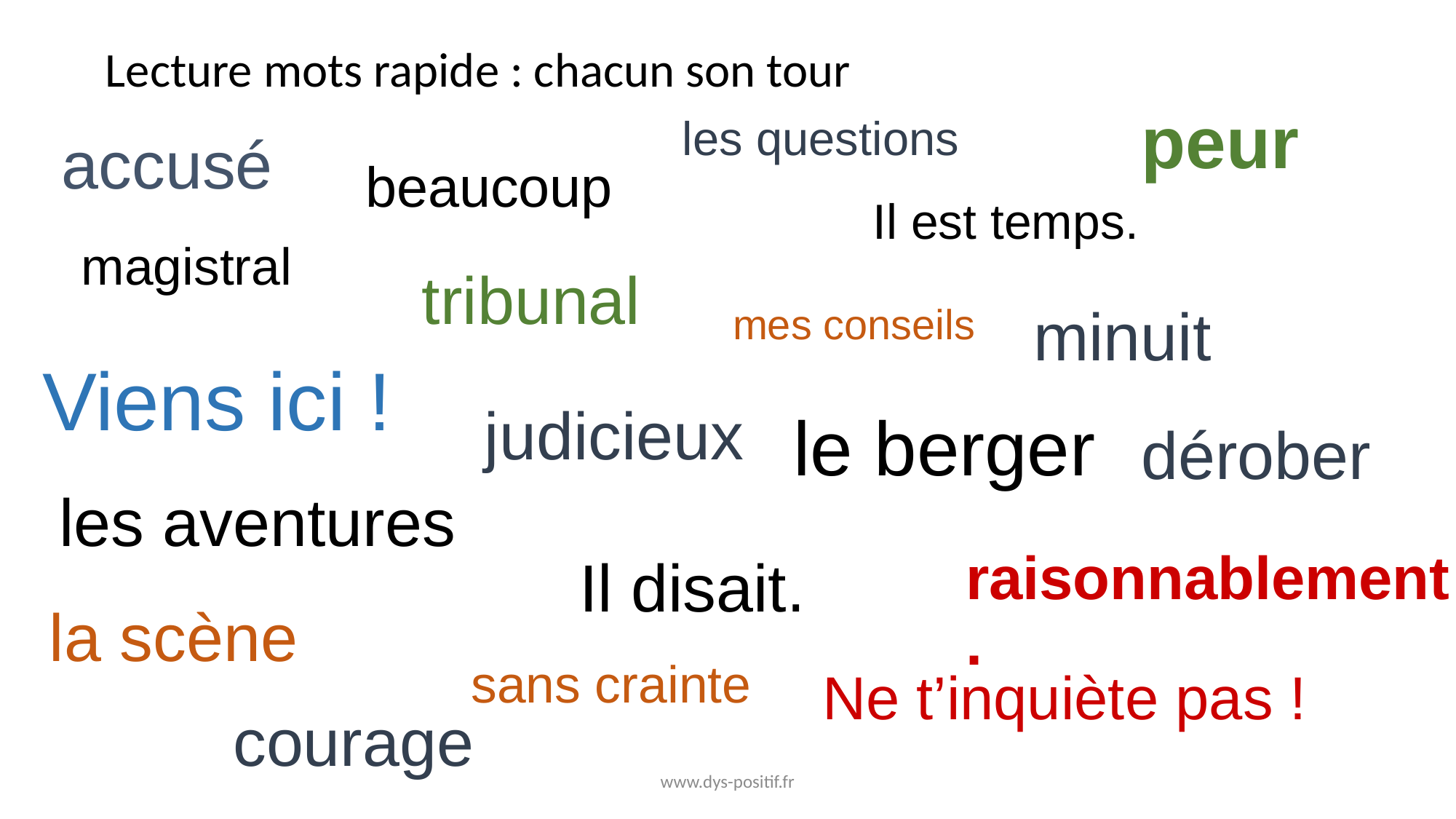

# Lecture mots rapide : chacun son tour
peur
les questions
accusé
beaucoup
Il est temps.
magistral
tribunal
mes conseils
minuit
Viens ici !
judicieux
le berger
dérober
les aventures
raisonnablement.
Il disait.
la scène
sans crainte
Ne t’inquiète pas !
courage
www.dys-positif.fr